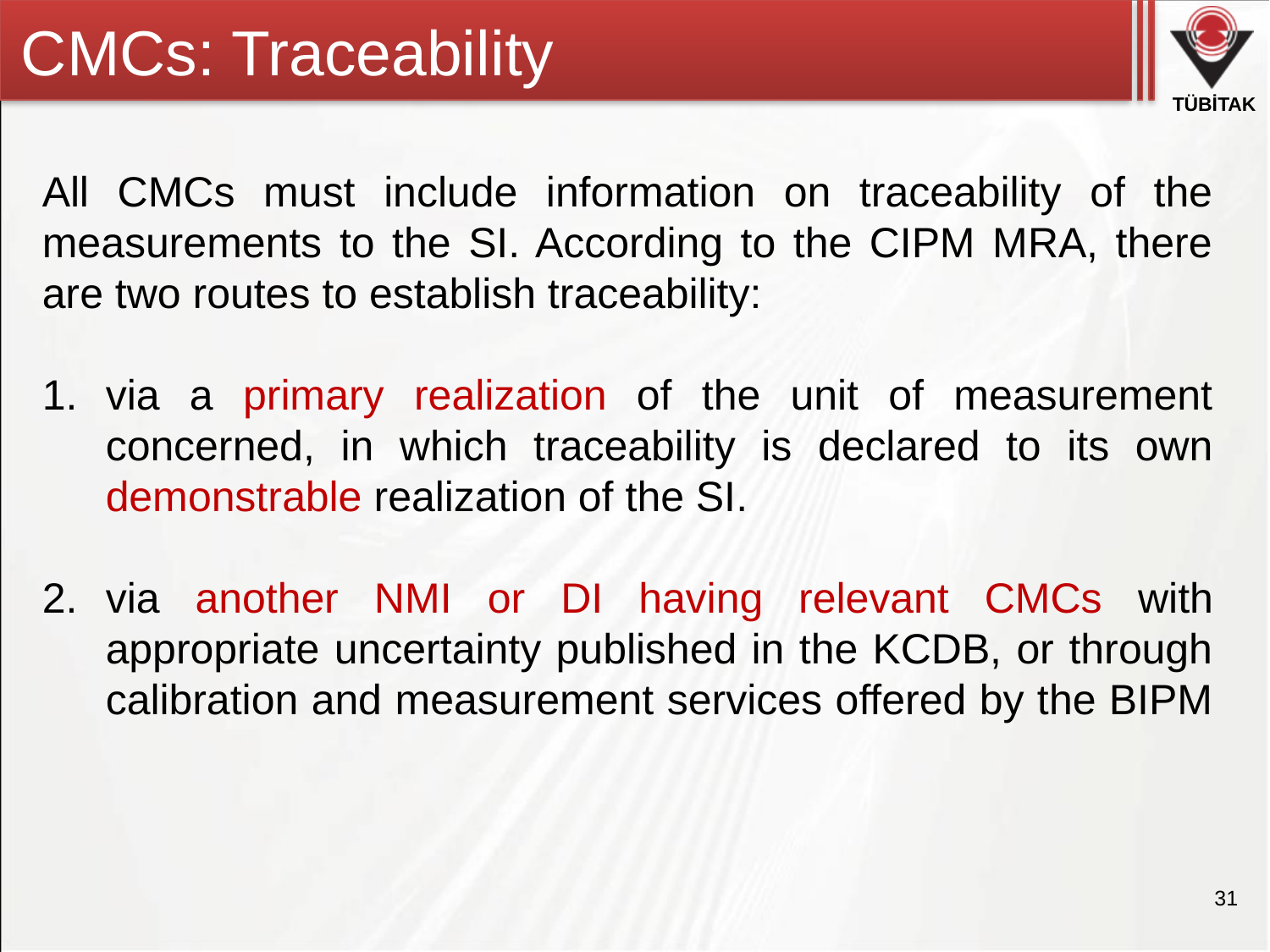

CMCs: Traceability
All CMCs must include information on traceability of the measurements to the SI. According to the CIPM MRA, there are two routes to establish traceability:

via a primary realization of the unit of measurement concerned, in which traceability is declared to its own demonstrable realization of the SI.

via another NMI or DI having relevant CMCs with appropriate uncertainty published in the KCDB, or through calibration and measurement services offered by the BIPM

31